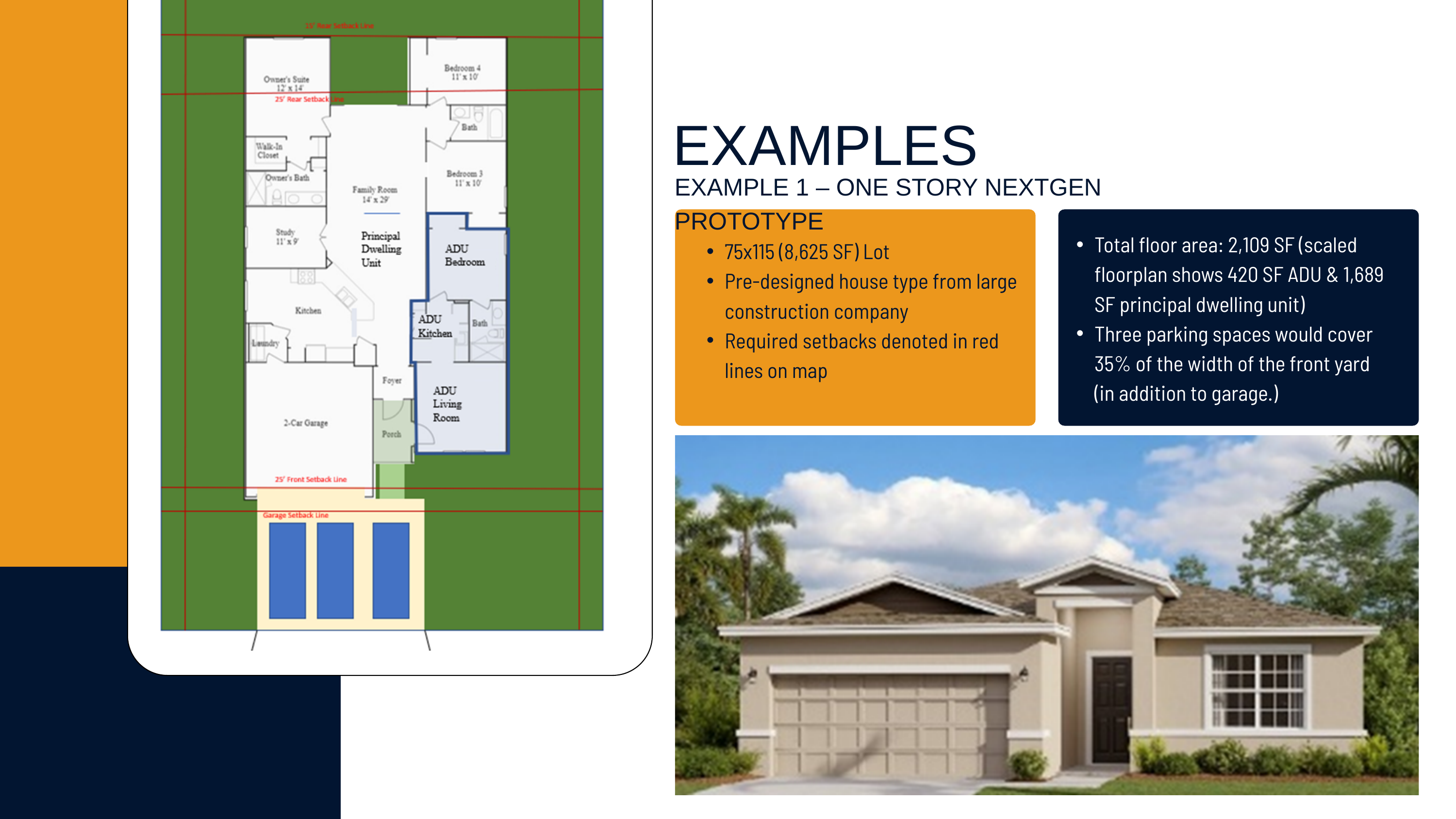

EXAMPLES
EXAMPLE 1 – ONE STORY NEXTGEN PROTOTYPE

Total floor area: 2,109 SF (scaled floorplan shows 420 SF ADU & 1,689 SF principal dwelling unit)
Three parking spaces would cover 35% of the width of the front yard (in addition to garage.)
75x115 (8,625 SF) Lot
Pre-designed house type from large construction company
Required setbacks denoted in red lines on map